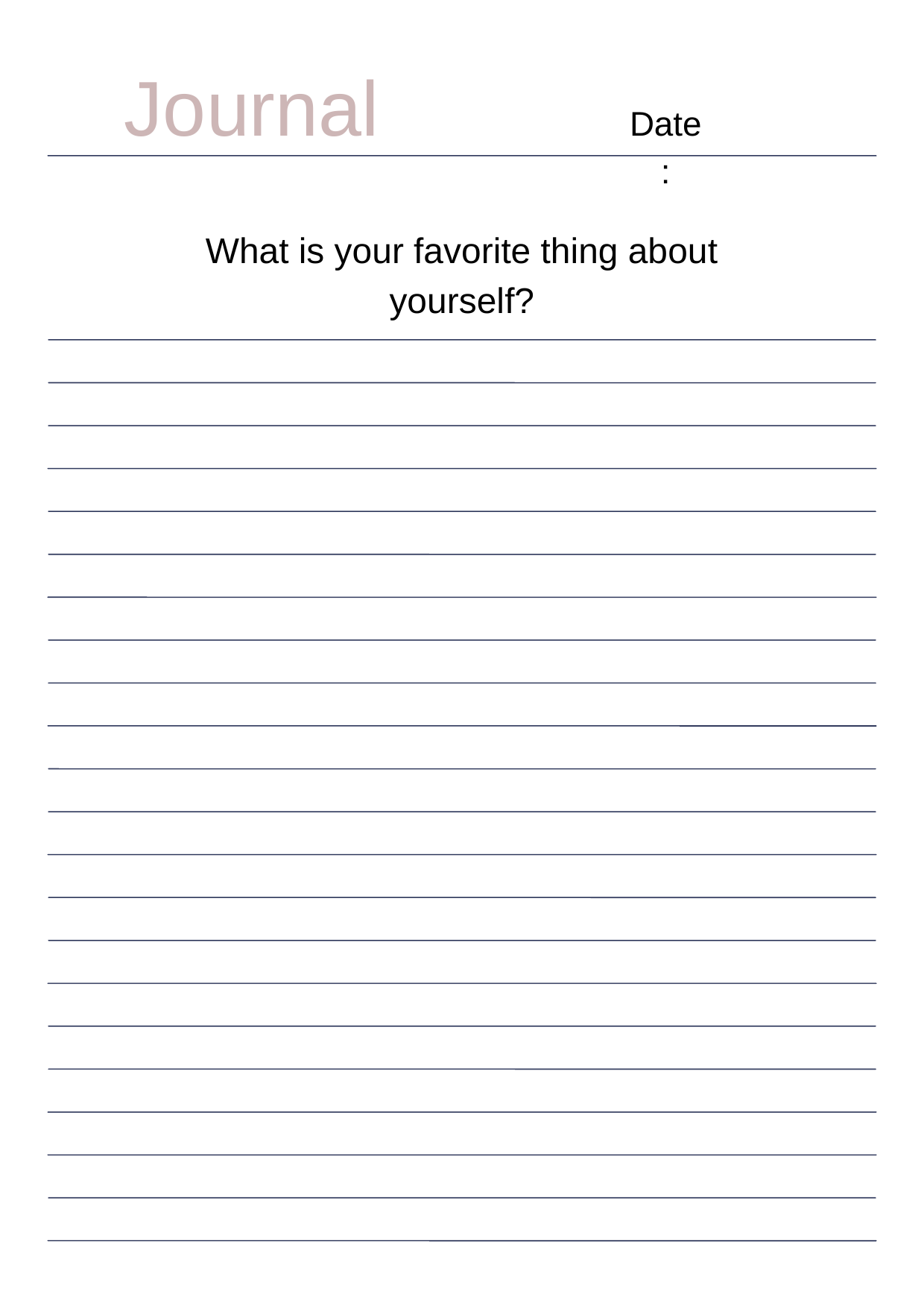

Journal
Date:

What is your favorite thing about yourself?